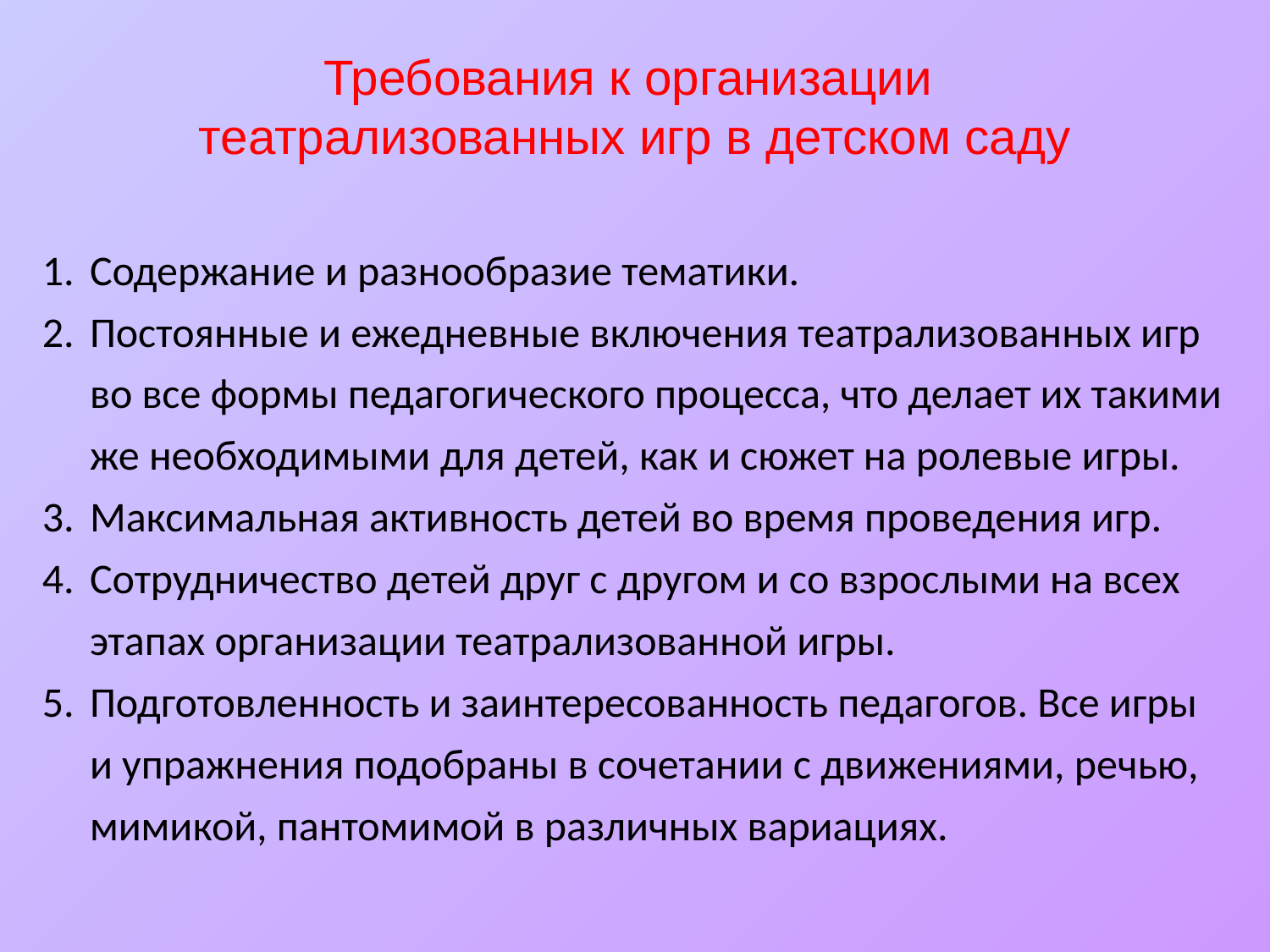

Требования к организации
театрализованных игр в детском саду

Содержание и разнообразие тематики.
Постоянные и ежедневные включения театрализованных игр во все формы педагогического процесса, что делает их такими же необходимыми для детей, как и сюжет на ролевые игры.
Максимальная активность детей во время проведения игр.
Сотрудничество детей друг с другом и со взрослыми на всех этапах организации театрализованной игры.
Подготовленность и заинтересованность педагогов. Все игры и упражнения подобраны в сочетании с движениями, речью, мимикой, пантомимой в различных вариациях.